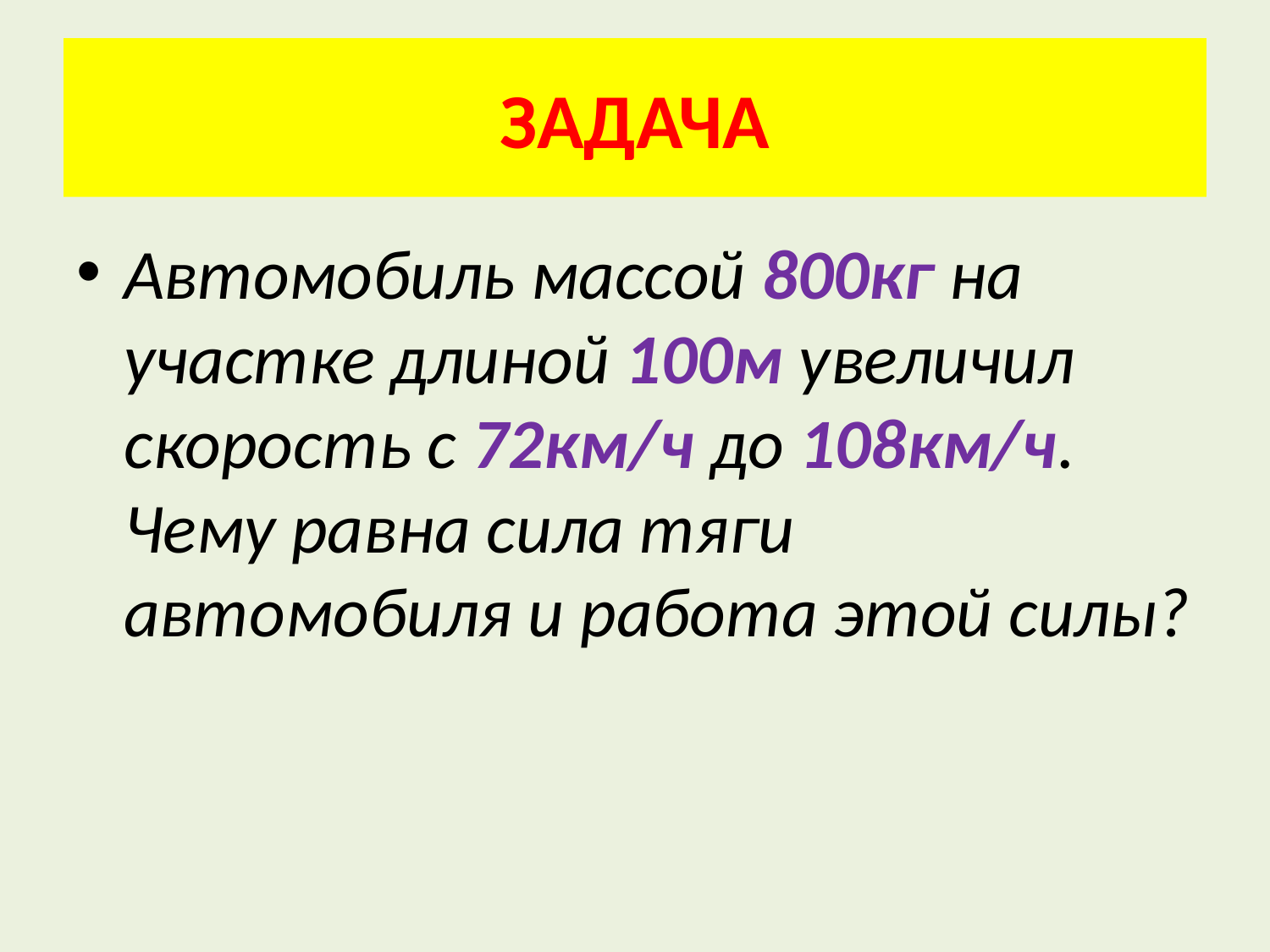

# ЗАДАЧА
Автомобиль массой 800кг на участке длиной 100м увеличил скорость с 72км/ч до 108км/ч. Чему равна сила тяги автомобиля и работа этой силы?